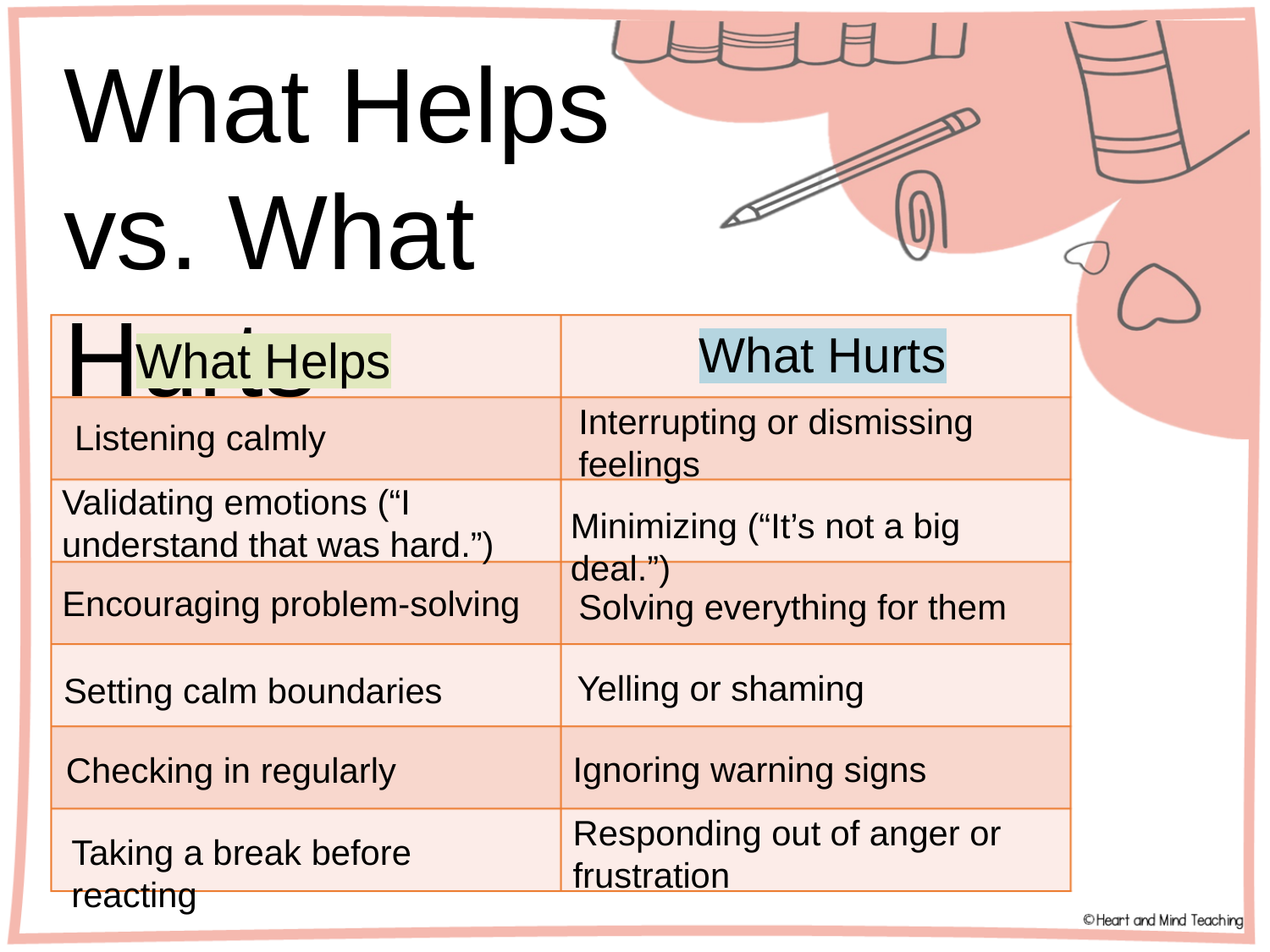

What Helps vs. What Hurts
What Hurts
What Helps
Interrupting or dismissing feelings
Listening calmly
Validating emotions (“I understand that was hard.”)
Minimizing (“It’s not a big deal.”)
Encouraging problem-solving
Solving everything for them
Yelling or shaming
Setting calm boundaries
Ignoring warning signs
Checking in regularly
Responding out of anger or frustration
Taking a break before reacting